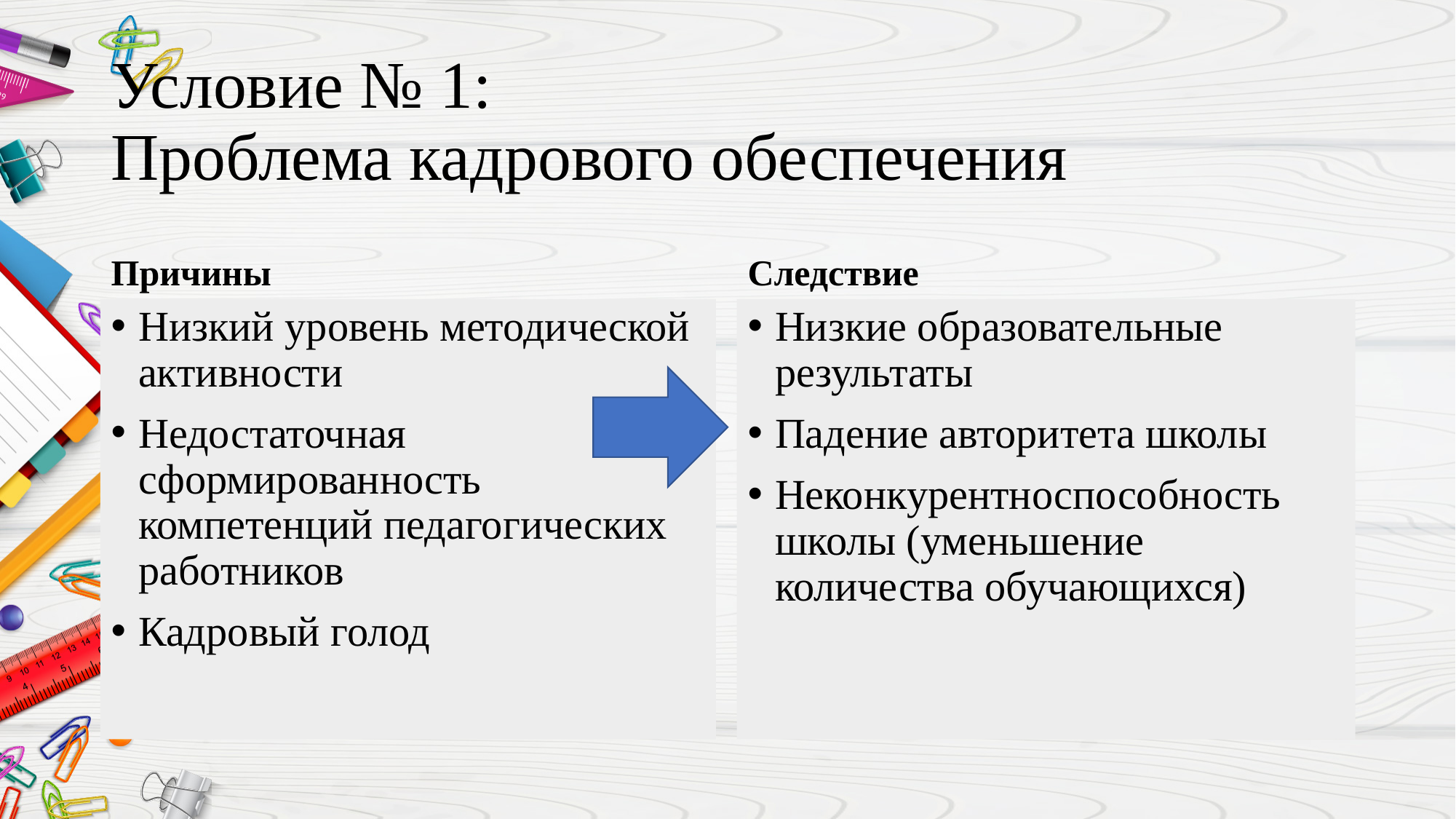

# Условие № 1: Проблема кадрового обеспечения
Причины
Следствие
Низкий уровень методической активности
Недостаточная сформированность компетенций педагогических работников
Кадровый голод
Низкие образовательные результаты
Падение авторитета школы
Неконкурентноспособность школы (уменьшение количества обучающихся)